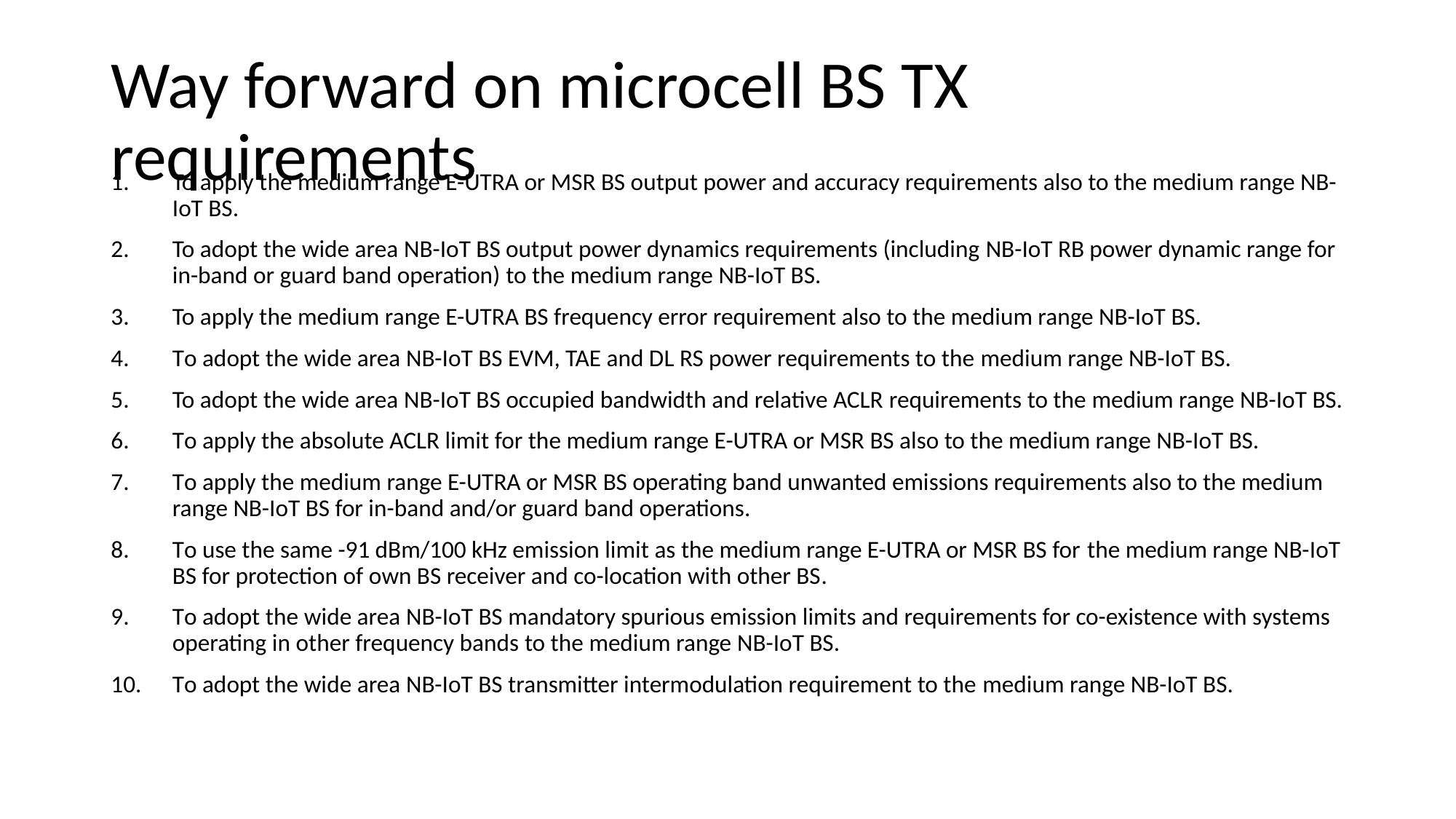

# Way forward on microcell BS TX requirements
To apply the medium range E-UTRA or MSR BS output power and accuracy requirements also to the medium range NB-IoT BS.
To adopt the wide area NB-IoT BS output power dynamics requirements (including NB-IoT RB power dynamic range for in-band or guard band operation) to the medium range NB-IoT BS.
To apply the medium range E-UTRA BS frequency error requirement also to the medium range NB-IoT BS.
To adopt the wide area NB-IoT BS EVM, TAE and DL RS power requirements to the medium range NB-IoT BS.
To adopt the wide area NB-IoT BS occupied bandwidth and relative ACLR requirements to the medium range NB-IoT BS.
To apply the absolute ACLR limit for the medium range E-UTRA or MSR BS also to the medium range NB-IoT BS.
To apply the medium range E-UTRA or MSR BS operating band unwanted emissions requirements also to the medium range NB-IoT BS for in-band and/or guard band operations.
To use the same -91 dBm/100 kHz emission limit as the medium range E-UTRA or MSR BS for the medium range NB-IoT BS for protection of own BS receiver and co-location with other BS.
To adopt the wide area NB-IoT BS mandatory spurious emission limits and requirements for co-existence with systems operating in other frequency bands to the medium range NB-IoT BS.
To adopt the wide area NB-IoT BS transmitter intermodulation requirement to the medium range NB-IoT BS.